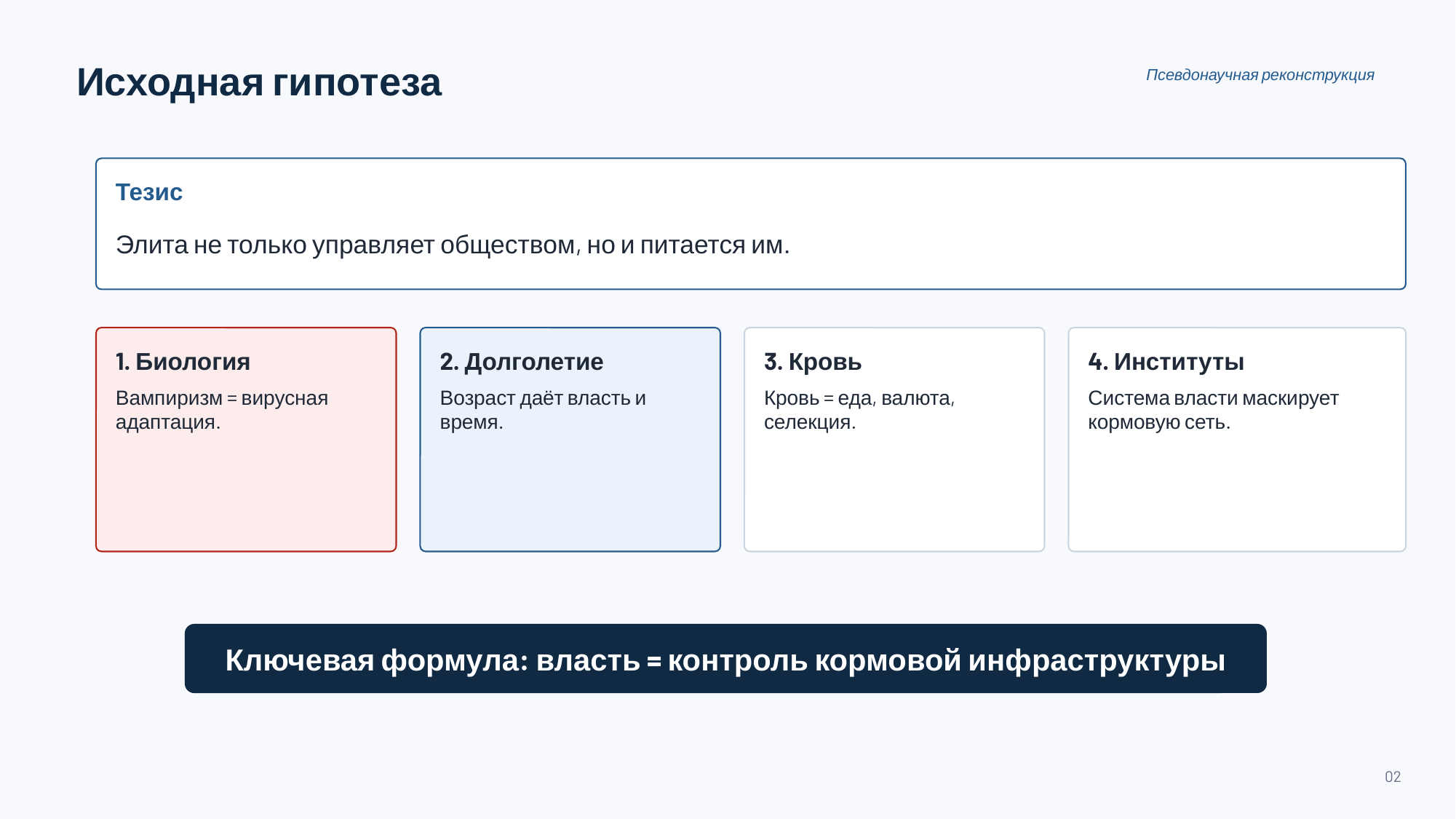

Исходная гипотеза
Псевдонаучная реконструкция

Тезис
Элита не только управляет обществом, но и питается им.

1. Биология
2. Долголетие
3. Кровь
4. Институты
Вампиризм = вирусная адаптация.
Возраст даёт власть и время.
Кровь = еда, валюта, селекция.
Система власти маскирует кормовую сеть.

Ключевая формула: власть = контроль кормовой инфраструктуры
02